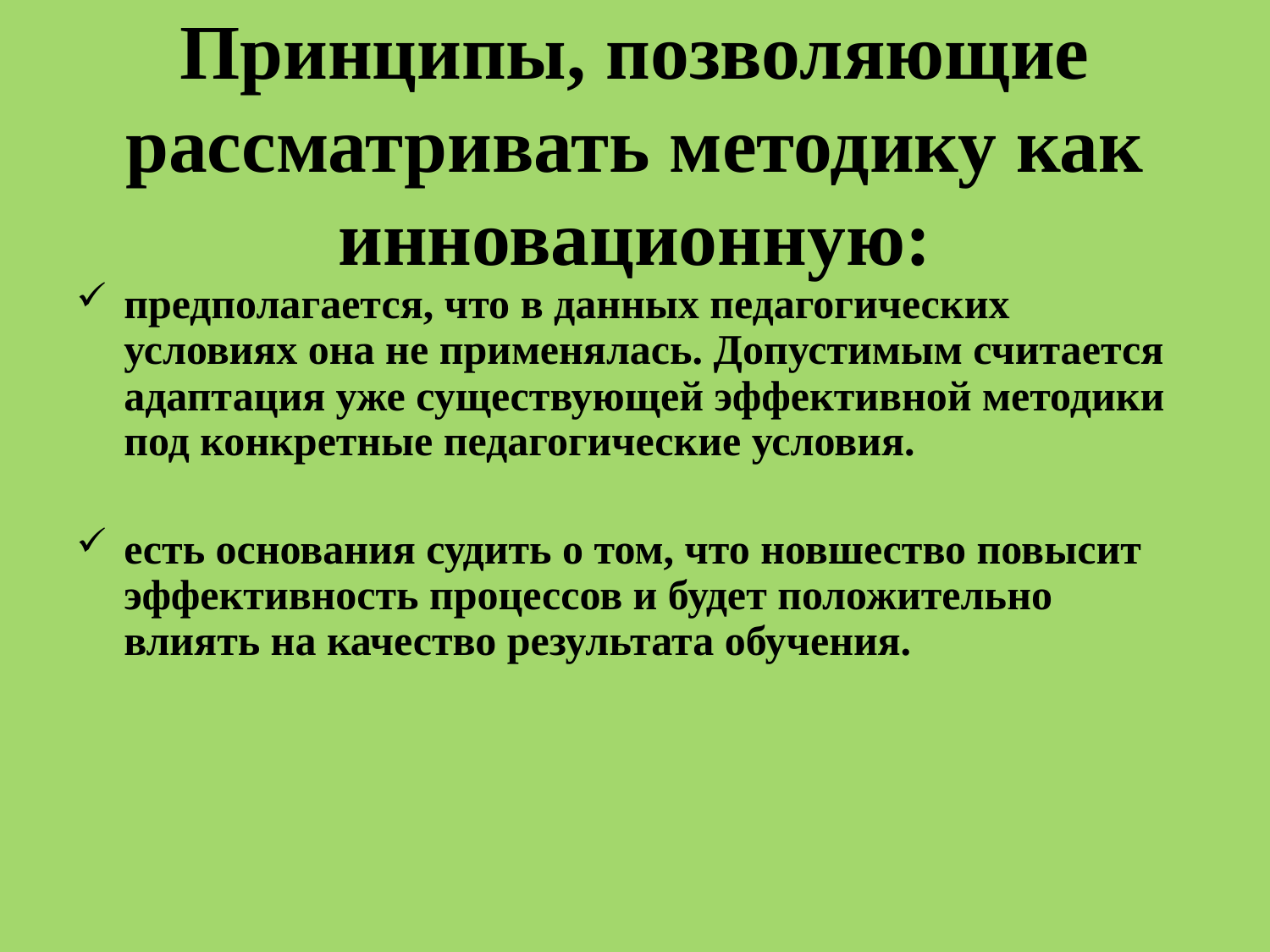

# Принципы, позволяющие рассматривать методику как инновационную:
предполагается, что в данных педагогических условиях она не применялась. Допустимым считается адаптация уже существующей эффективной методики под конкретные педагогические условия.

есть основания судить о том, что новшество повысит эффективность процессов и будет положительно влиять на качество результата обучения.